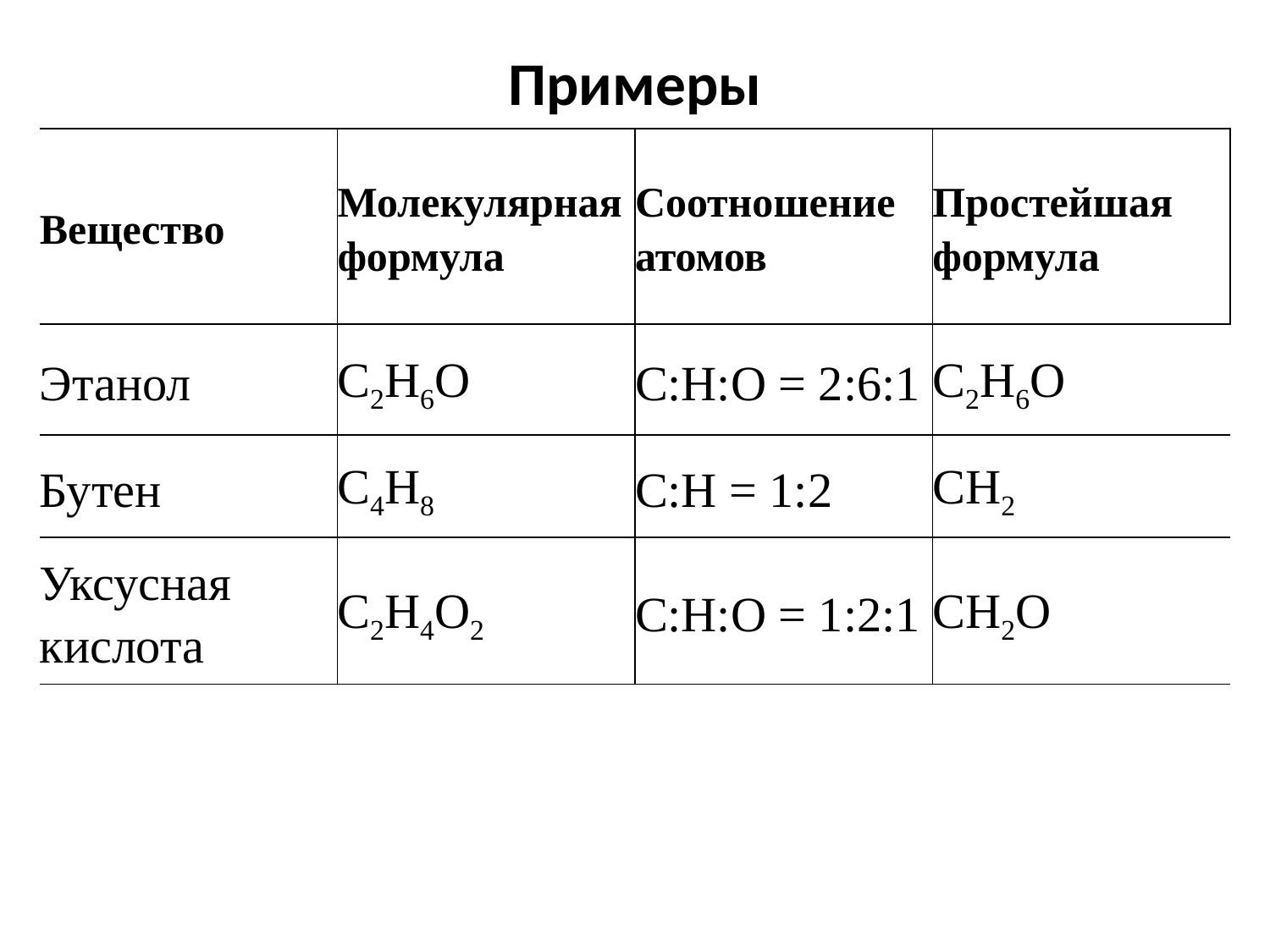

# Примеры
| Вещество | Молекулярная формула | Соотношение атомов | Простейшая формула |
| --- | --- | --- | --- |
| Этанол | С2Н6О | С:Н:О = 2:6:1 | С2Н6О |
| Бутен | С4Н8 | С:Н = 1:2 | СН2 |
| Уксусная кислота | С2Н4О2 | С:Н:О = 1:2:1 | СН2О |